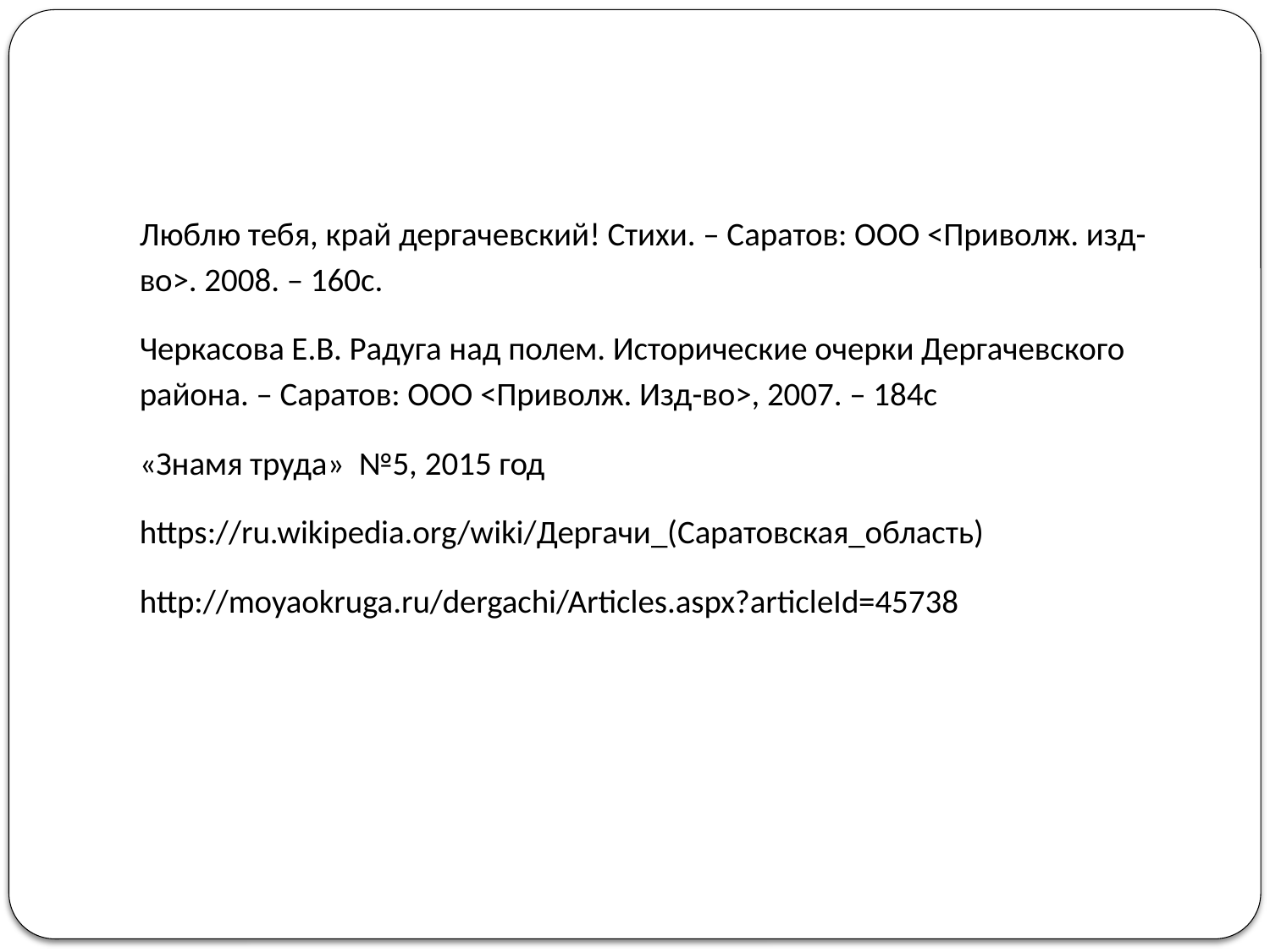

#
Люблю тебя, край дергачевский! Стихи. – Саратов: ООО <Приволж. изд-во>. 2008. – 160с.
Черкасова Е.В. Радуга над полем. Исторические очерки Дергачевского района. – Саратов: ООО <Приволж. Изд-во>, 2007. – 184с
«Знамя труда»  №5, 2015 год
https://ru.wikipedia.org/wiki/Дергачи_(Саратовская_область)
http://moyaokruga.ru/dergachi/Articles.aspx?articleId=45738